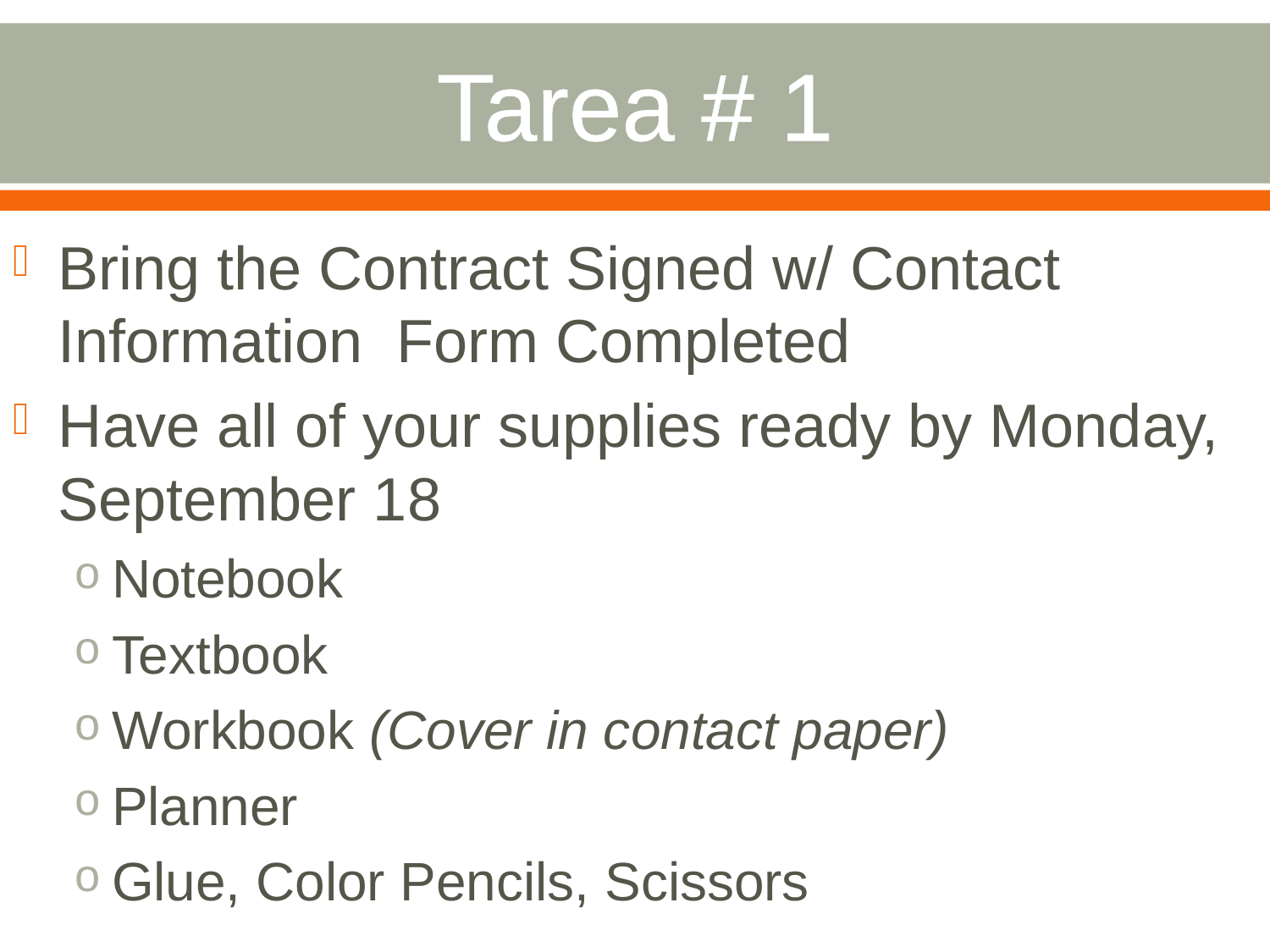

# Tarea # 1
Bring the Contract Signed w/ Contact Information  Form Completed
Have all of your supplies ready by Monday, September 18
Notebook
Textbook
Workbook (Cover in contact paper)
Planner
Glue, Color Pencils, Scissors